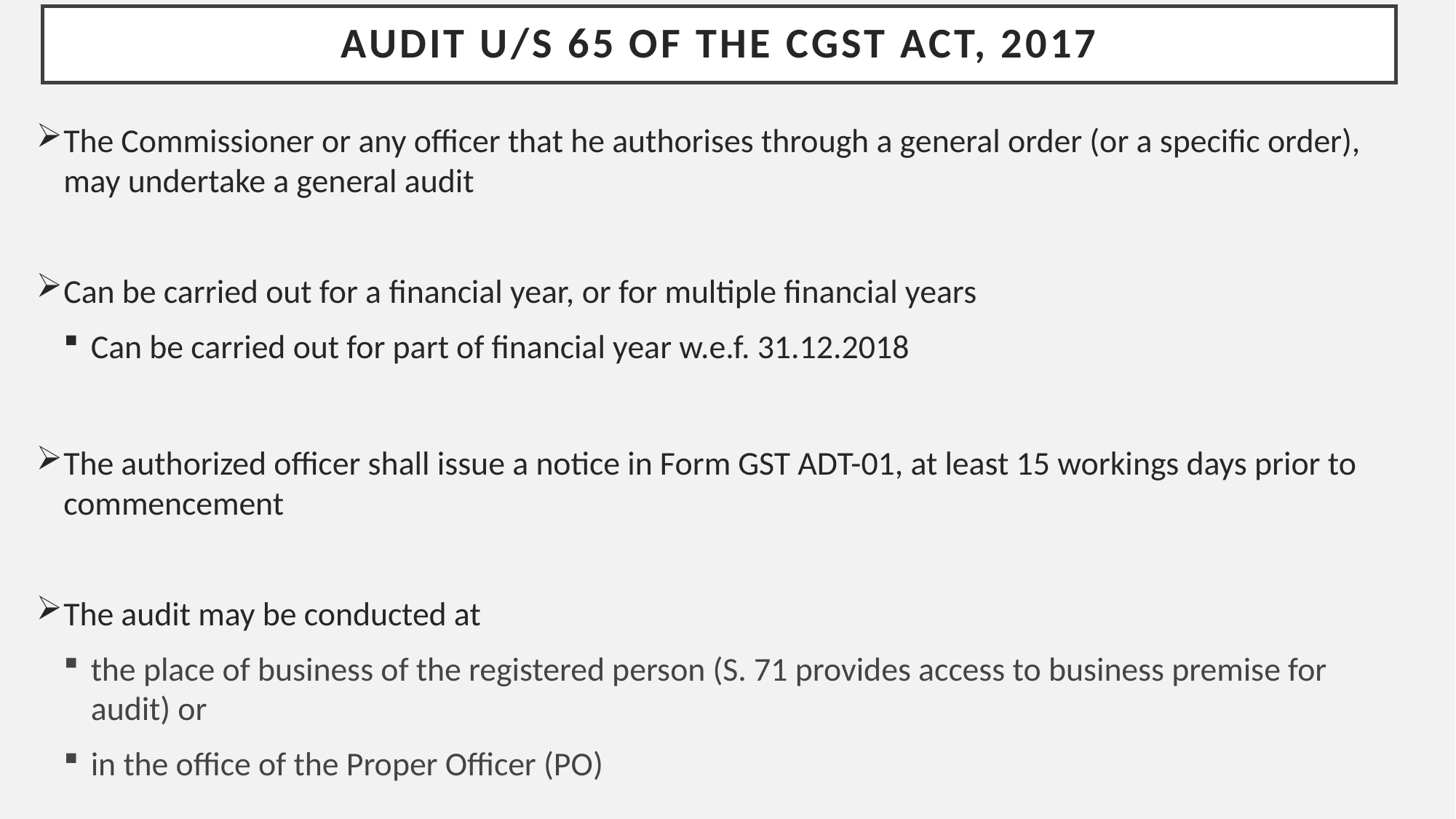

# audit u/s 65 of the CGST Act, 2017
The Commissioner or any officer that he authorises through a general order (or a specific order), may undertake a general audit

Can be carried out for a financial year, or for multiple financial years
Can be carried out for part of financial year w.e.f. 31.12.2018

The authorized officer shall issue a notice in Form GST ADT-01, at least 15 workings days prior to commencement

The audit may be conducted at
the place of business of the registered person (S. 71 provides access to business premise for audit) or
in the office of the Proper Officer (PO)